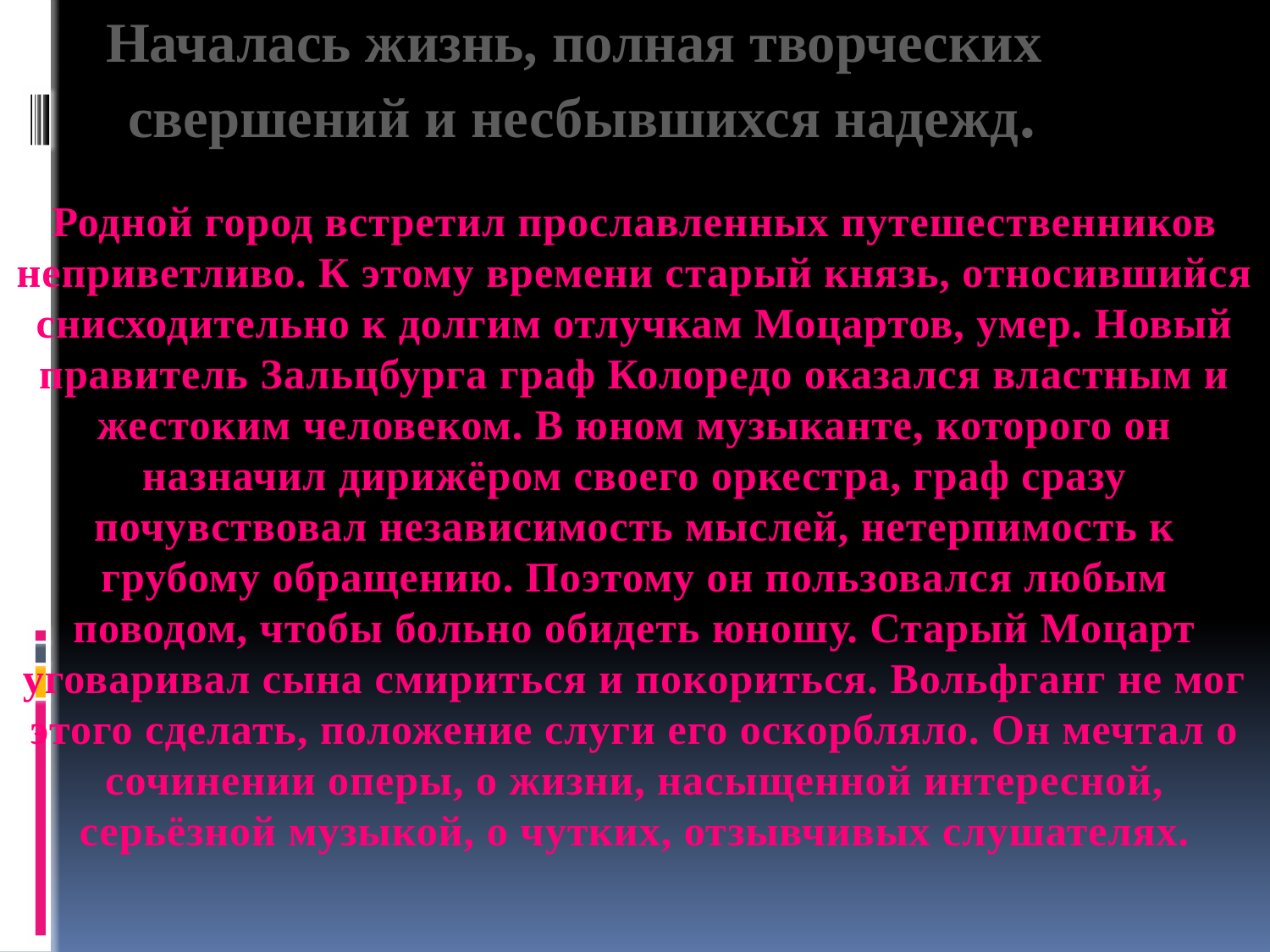

Началась жизнь, полная творческих
свершений и несбывшихся надежд.
Родной город встретил прославленных путешественников неприветливо. К этому времени старый князь, относившийся снисходительно к долгим отлучкам Моцартов, умер. Новый правитель Зальцбурга граф Колоредо оказался властным и жестоким человеком. В юном музыканте, которого он назначил дирижёром своего оркестра, граф сразу почувствовал независимость мыслей, нетерпимость к грубому обращению. Поэтому он пользовался любым поводом, чтобы больно обидеть юношу. Старый Моцарт уговаривал сына смириться и покориться. Вольфганг не мог этого сделать, положение слуги его оскорбляло. Он мечтал о сочинении оперы, о жизни, насыщенной интересной, серьёзной музыкой, о чутких, отзывчивых слушателях.